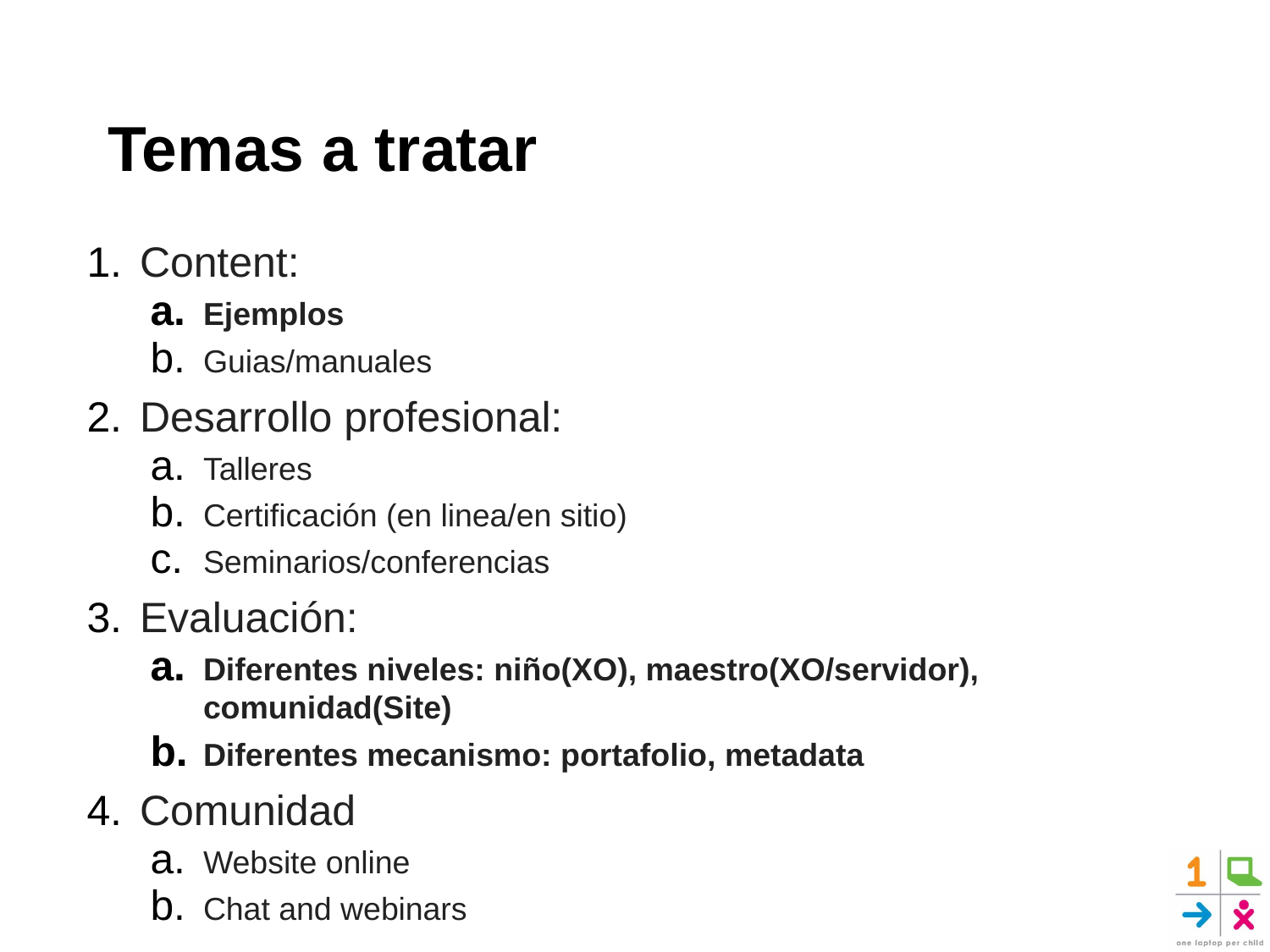

# Temas a tratar
Content:
Ejemplos
Guias/manuales
Desarrollo profesional:
Talleres
Certificación (en linea/en sitio)
Seminarios/conferencias
Evaluación:
Diferentes niveles: niño(XO), maestro(XO/servidor), comunidad(Site)
Diferentes mecanismo: portafolio, metadata
Comunidad
Website online
Chat and webinars